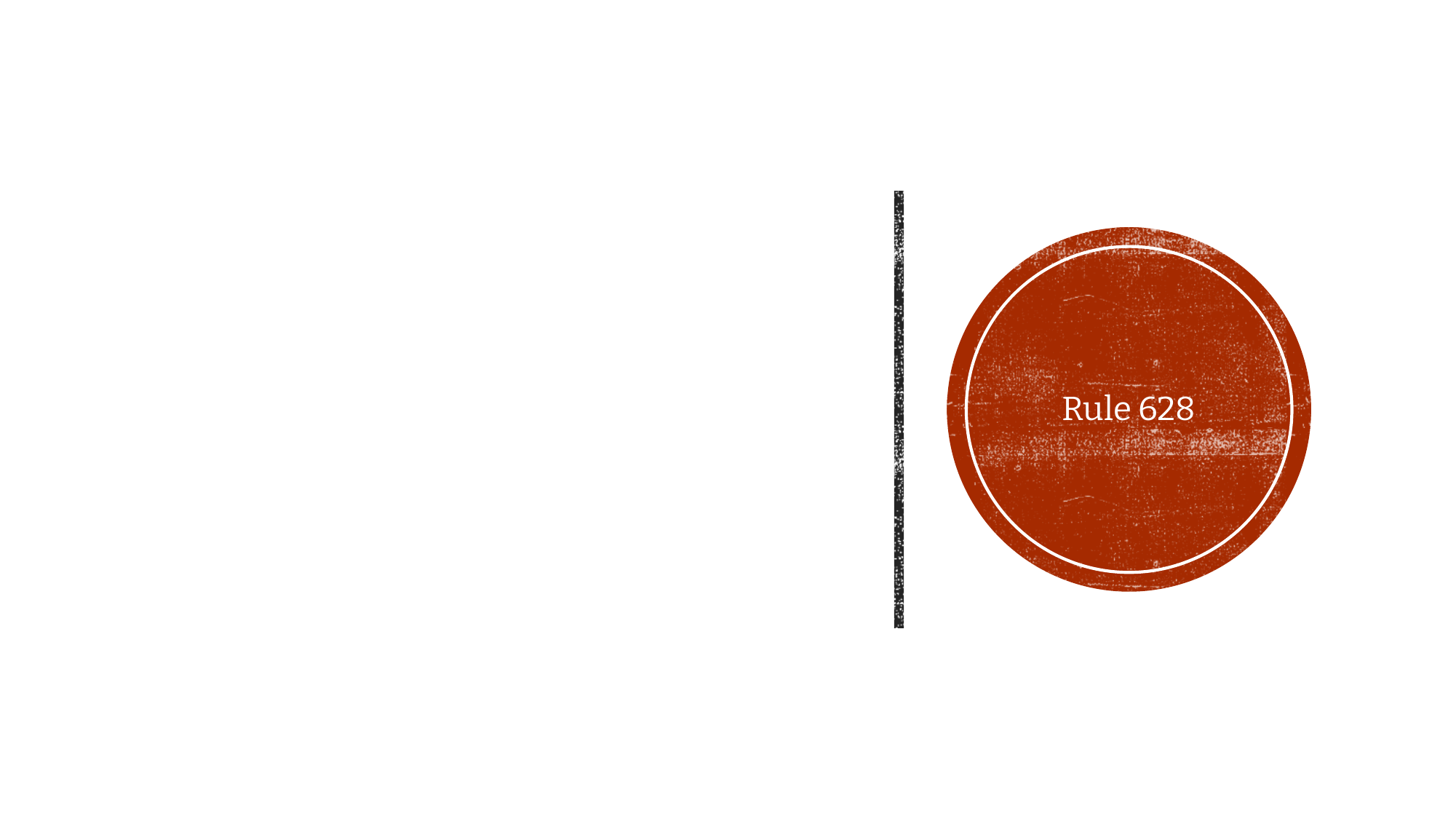

# In this example, the player in White skates in an unnatural position to initiate contact (could also be considered a late avoidable hit as player in Black no longer had control of the puck) to the opponent with the knee. The most obvious call would be major plus game misconduct penalty. (reckless endangerment)

Rule 628